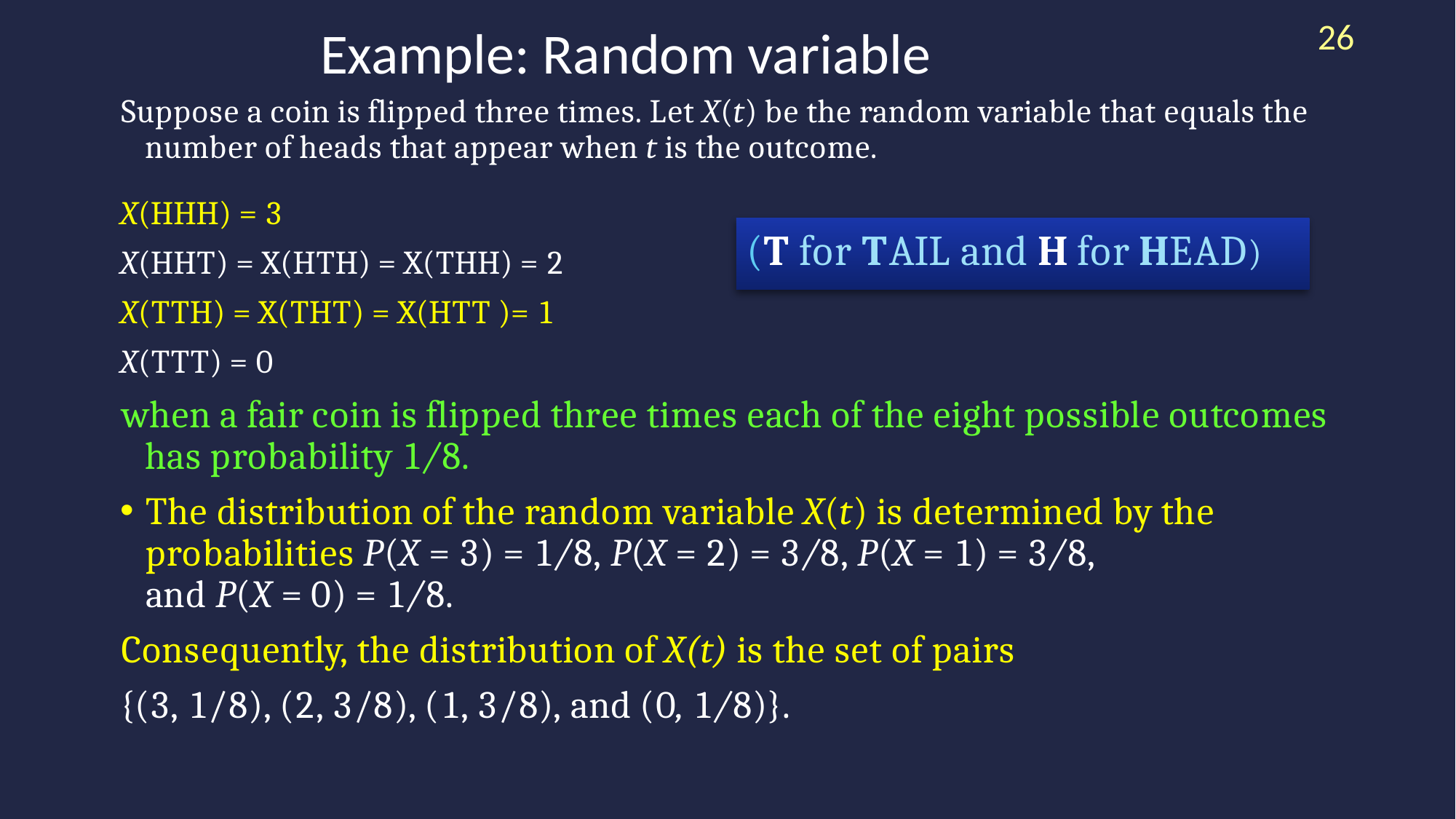

26
# Example: Random variable
Suppose a coin is flipped three times. Let X(t) be the random variable that equals the number of heads that appear when t is the outcome.

X(HHH) = 3
X(HHT) = X(HTH) = X(THH) = 2
X(TTH) = X(THT) = X(HTT )= 1
X(TTT) = 0
when a fair coin is flipped three times each of the eight possible outcomes has probability 1/8.
The distribution of the random variable X(t) is determined by the probabilities P(X = 3) = 1/8, P(X = 2) = 3/8, P(X = 1) = 3/8,
and P(X = 0) = 1/8.
Consequently, the distribution of X(t) is the set of pairs
{(3, 1/8), (2, 3/8), (1, 3/8), and (0, 1/8)}.
(T for TAIL and H for HEAD)